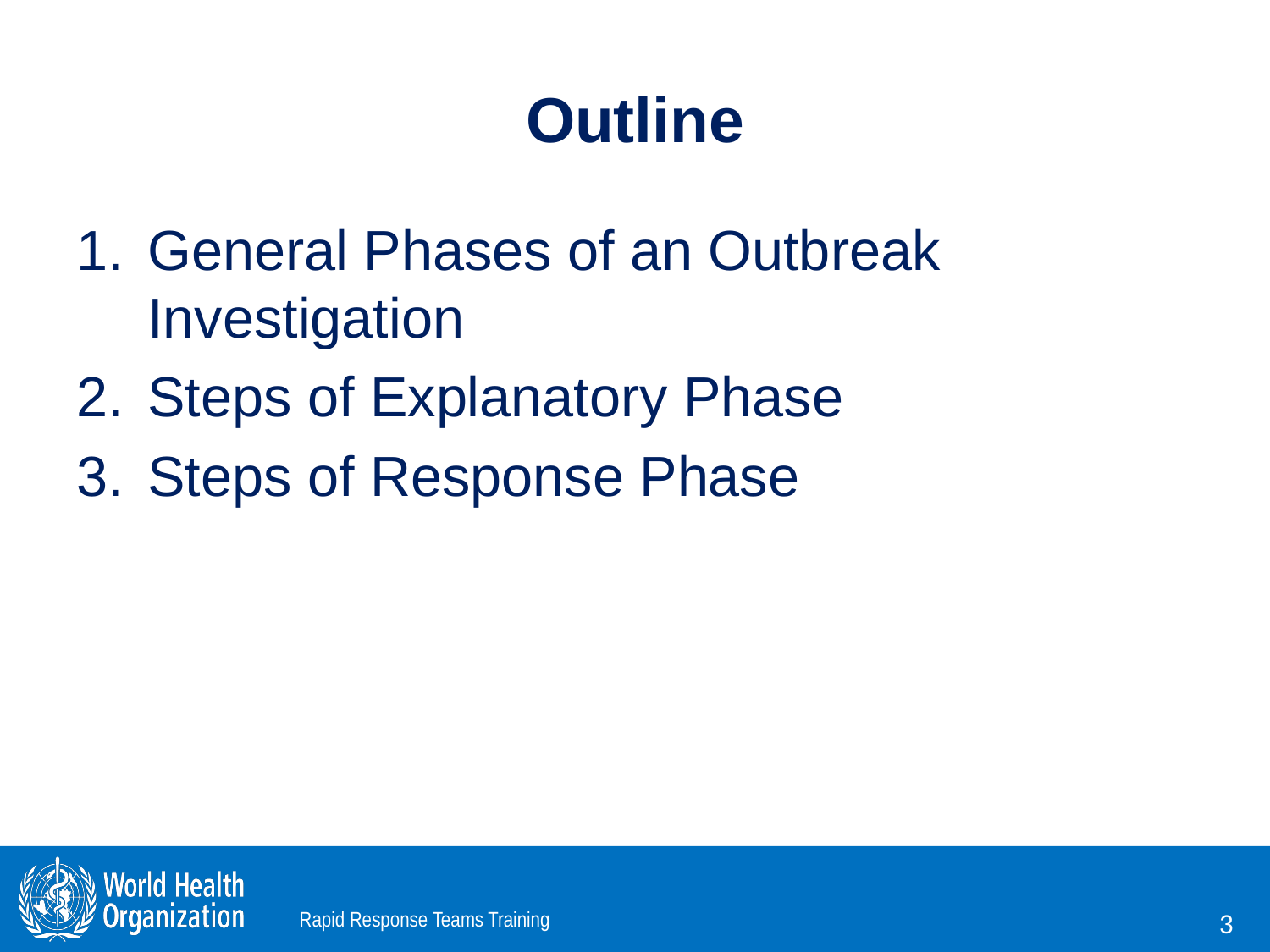

# Outline
General Phases of an Outbreak Investigation
Steps of Explanatory Phase
Steps of Response Phase